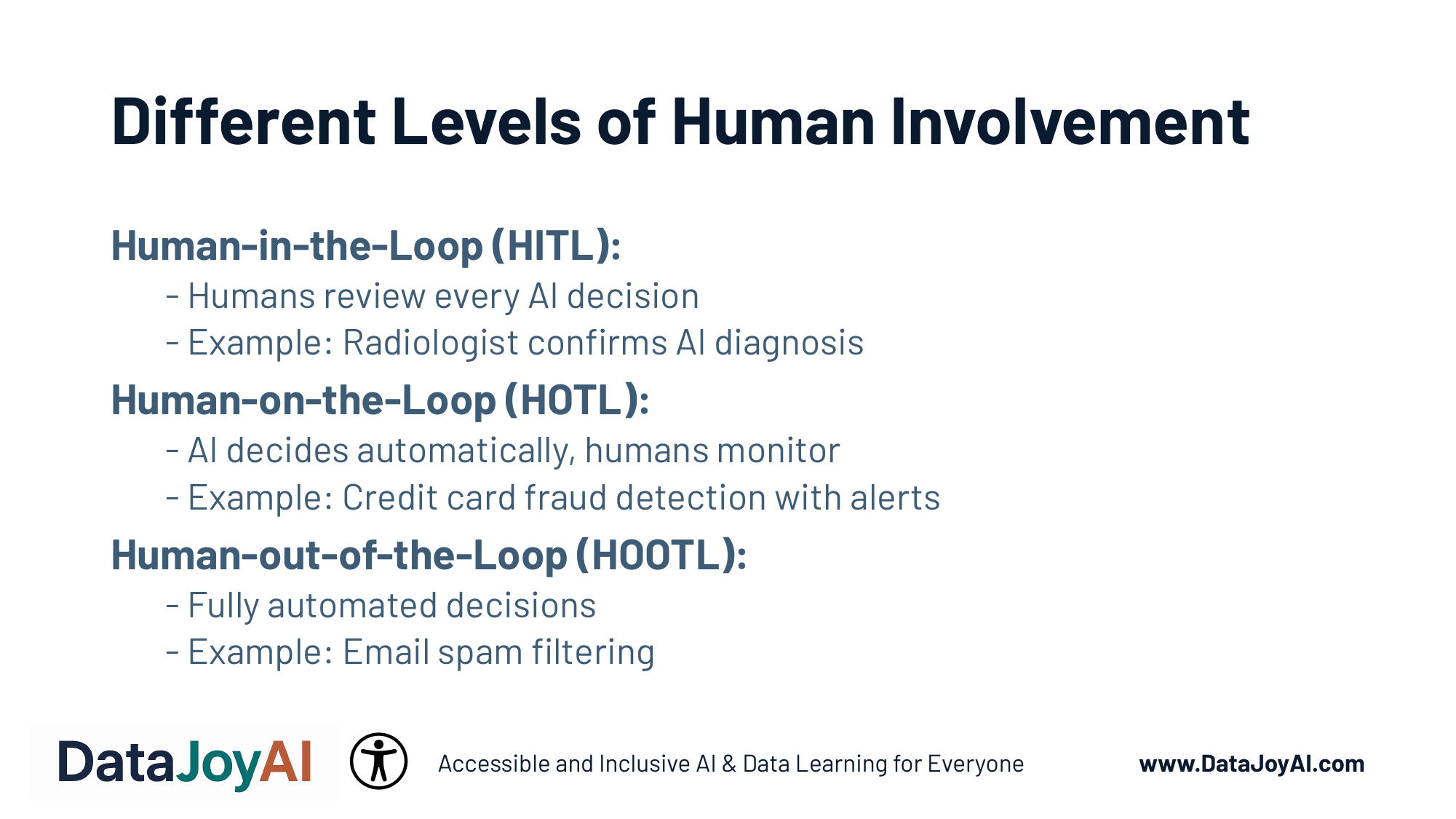

# Different Levels of Human Involvement
Human-in-the-Loop (HITL):
- Humans review every AI decision
- Example: Radiologist confirms AI diagnosis
Human-on-the-Loop (HOTL):
- AI decides automatically, humans monitor
- Example: Credit card fraud detection with alerts
Human-out-of-the-Loop (HOOTL):
- Fully automated decisions
- Example: Email spam filtering